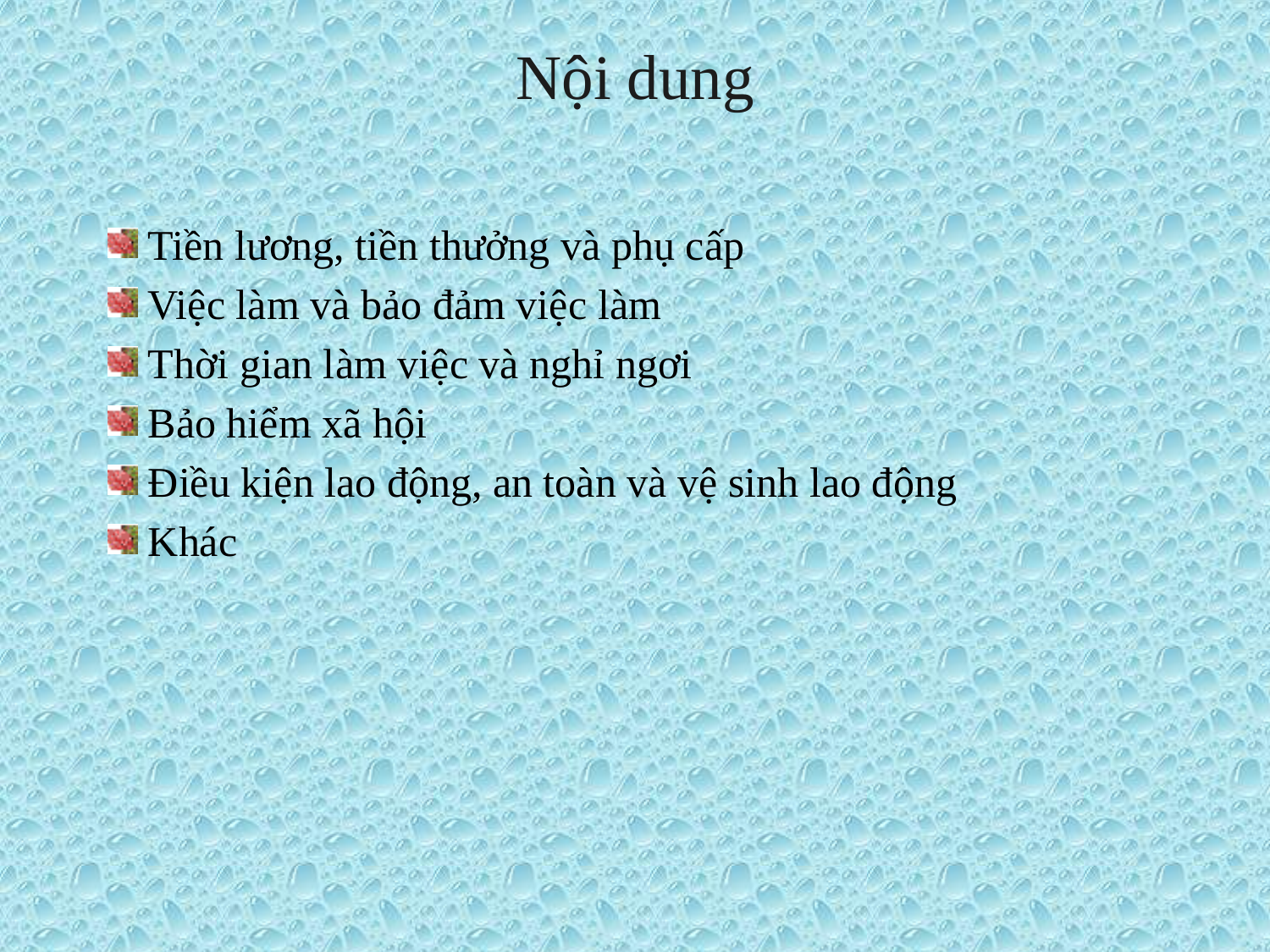

# Nội dung
 Tiền lương, tiền thưởng và phụ cấp
 Việc làm và bảo đảm việc làm
 Thời gian làm việc và nghỉ ngơi
 Bảo hiểm xã hội
 Điều kiện lao động, an toàn và vệ sinh lao động
 Khác